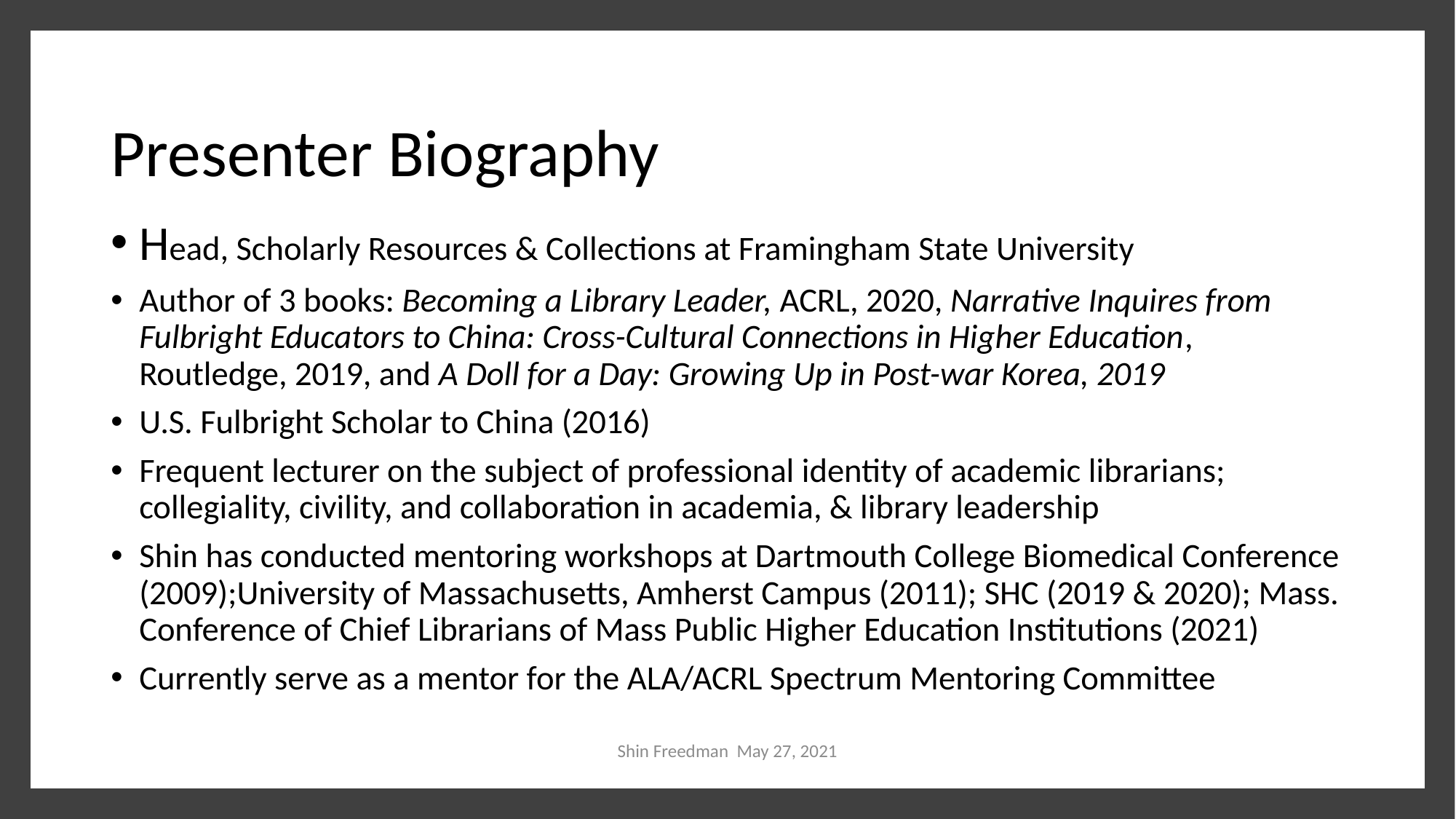

# Presenter Biography
Head, Scholarly Resources & Collections at Framingham State University
Author of 3 books: Becoming a Library Leader, ACRL, 2020, Narrative Inquires from Fulbright Educators to China: Cross-Cultural Connections in Higher Education, Routledge, 2019, and A Doll for a Day: Growing Up in Post-war Korea, 2019
U.S. Fulbright Scholar to China (2016)
Frequent lecturer on the subject of professional identity of academic librarians; collegiality, civility, and collaboration in academia, & library leadership
Shin has conducted mentoring workshops at Dartmouth College Biomedical Conference (2009);University of Massachusetts, Amherst Campus (2011); SHC (2019 & 2020); Mass. Conference of Chief Librarians of Mass Public Higher Education Institutions (2021)
Currently serve as a mentor for the ALA/ACRL Spectrum Mentoring Committee

Shin Freedman  May 27, 2021